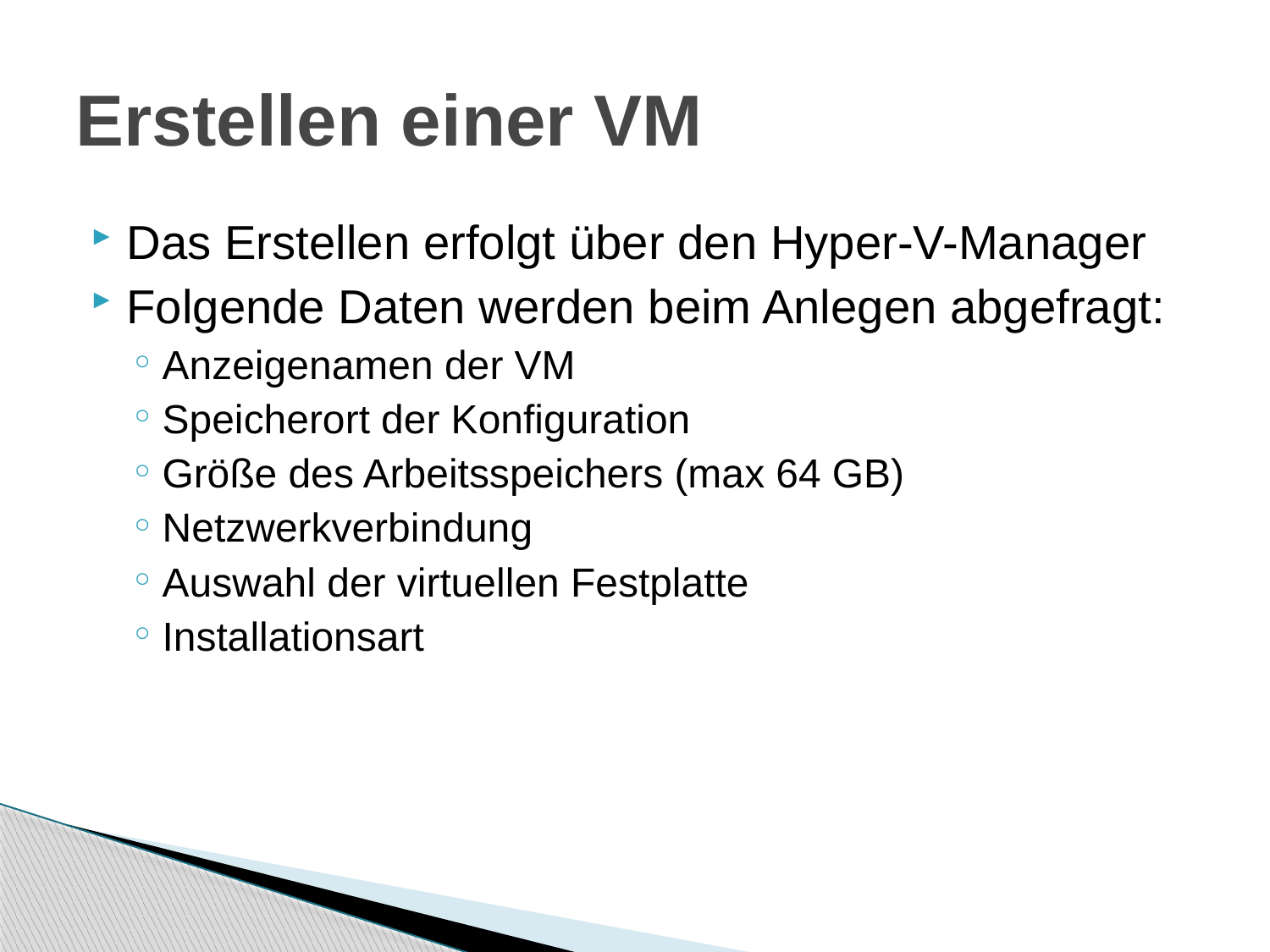

# Erstellen einer VM
Das Erstellen erfolgt über den Hyper-V-Manager
Folgende Daten werden beim Anlegen abgefragt:
Anzeigenamen der VM
Speicherort der Konfiguration
Größe des Arbeitsspeichers (max 64 GB)
Netzwerkverbindung
Auswahl der virtuellen Festplatte
Installationsart